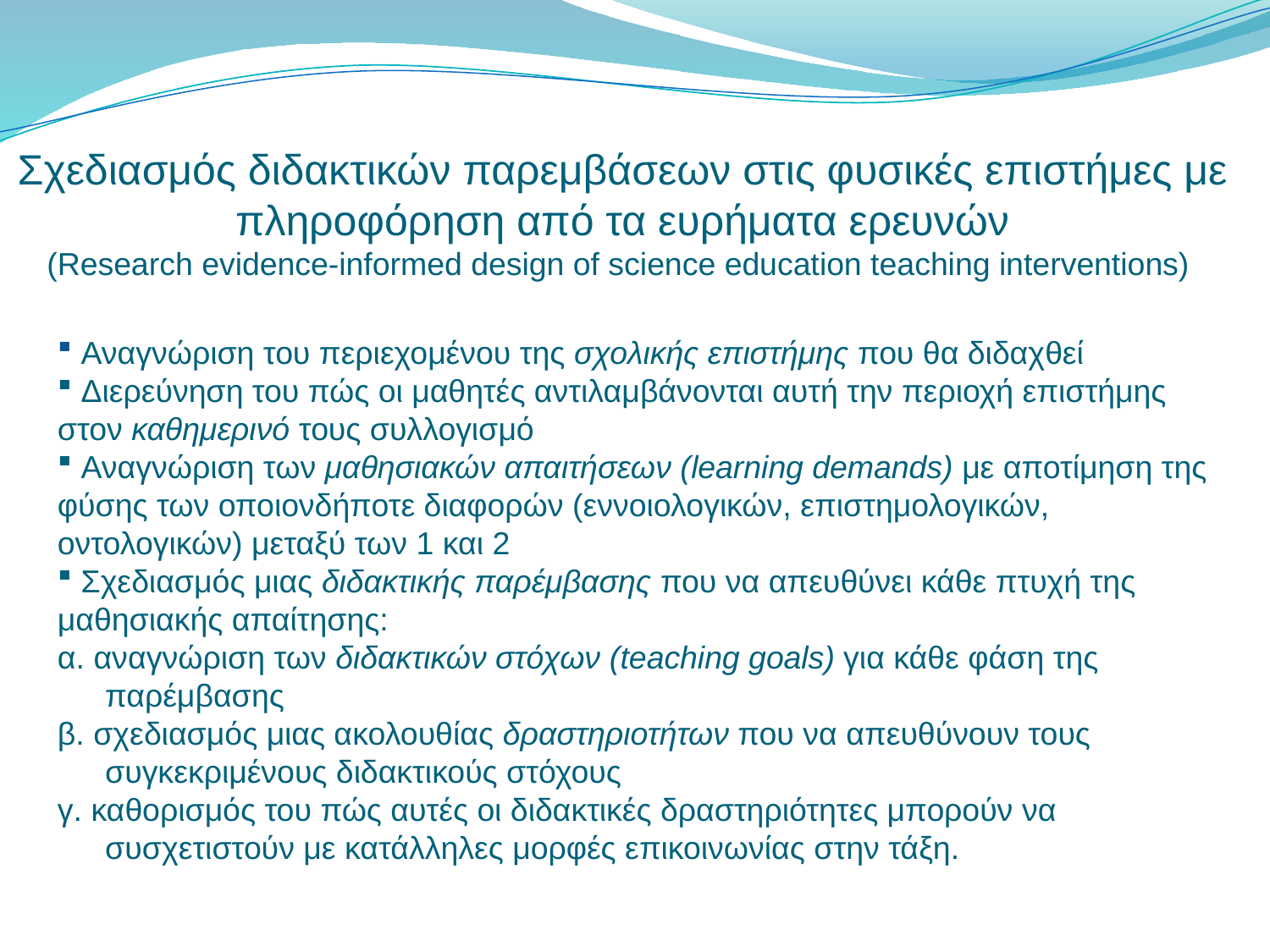

Σχεδιασμός διδακτικών παρεμβάσεων στις φυσικές επιστήμες με πληροφόρηση από τα ευρήματα ερευνών
(Research evidence-informed design of science education teaching interventions)
 Αναγνώριση του περιεχομένου της σχολικής επιστήμης που θα διδαχθεί
 Διερεύνηση του πώς οι μαθητές αντιλαμβάνονται αυτή την περιοχή επιστήμης στον καθημερινό τους συλλογισμό
 Αναγνώριση των μαθησιακών απαιτήσεων (learning demands) με αποτίμηση της φύσης των οποιονδήποτε διαφορών (εννοιολογικών, επιστημολογικών, οντολογικών) μεταξύ των 1 και 2
 Σχεδιασμός μιας διδακτικής παρέμβασης που να απευθύνει κάθε πτυχή της μαθησιακής απαίτησης:
α. αναγνώριση των διδακτικών στόχων (teaching goals) για κάθε φάση της παρέμβασης
β. σχεδιασμός μιας ακολουθίας δραστηριοτήτων που να απευθύνουν τους συγκεκριμένους διδακτικούς στόχους
γ. καθορισμός του πώς αυτές οι διδακτικές δραστηριότητες μπορούν να συσχετιστούν με κατάλληλες μορφές επικοινωνίας στην τάξη.